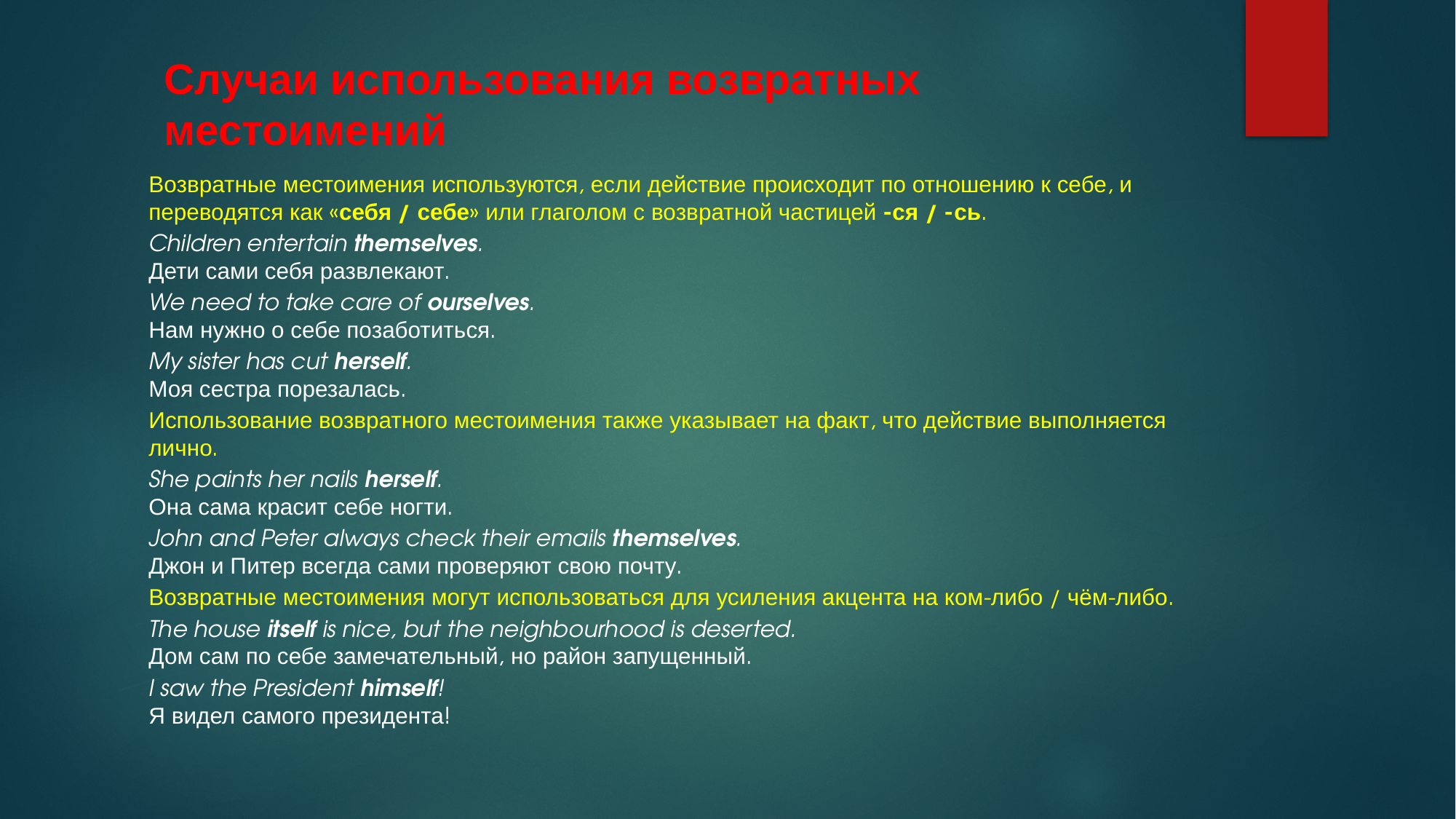

# Случаи использования возвратных местоимений
Возвратные местоимения используются, если действие происходит по отношению к себе, и переводятся как «себя / себе» или глаголом с возвратной частицей -ся / -сь.
Children entertain themselves.
Дети сами себя развлекают.
We need to take care of ourselves.
Нам нужно о себе позаботиться.
My sister has cut herself.
Моя сестра порезалась.
Использование возвратного местоимения также указывает на факт, что действие выполняется лично.
She paints her nails herself.
Она сама красит себе ногти.
John and Peter always check their emails themselves.
Джон и Питер всегда сами проверяют свою почту.
Возвратные местоимения могут использоваться для усиления акцента на ком-либо / чём-либо.
The house itself is nice, but the neighbourhood is deserted.
Дом сам по себе замечательный, но район запущенный.
I saw the President himself!
Я видел самого президента!